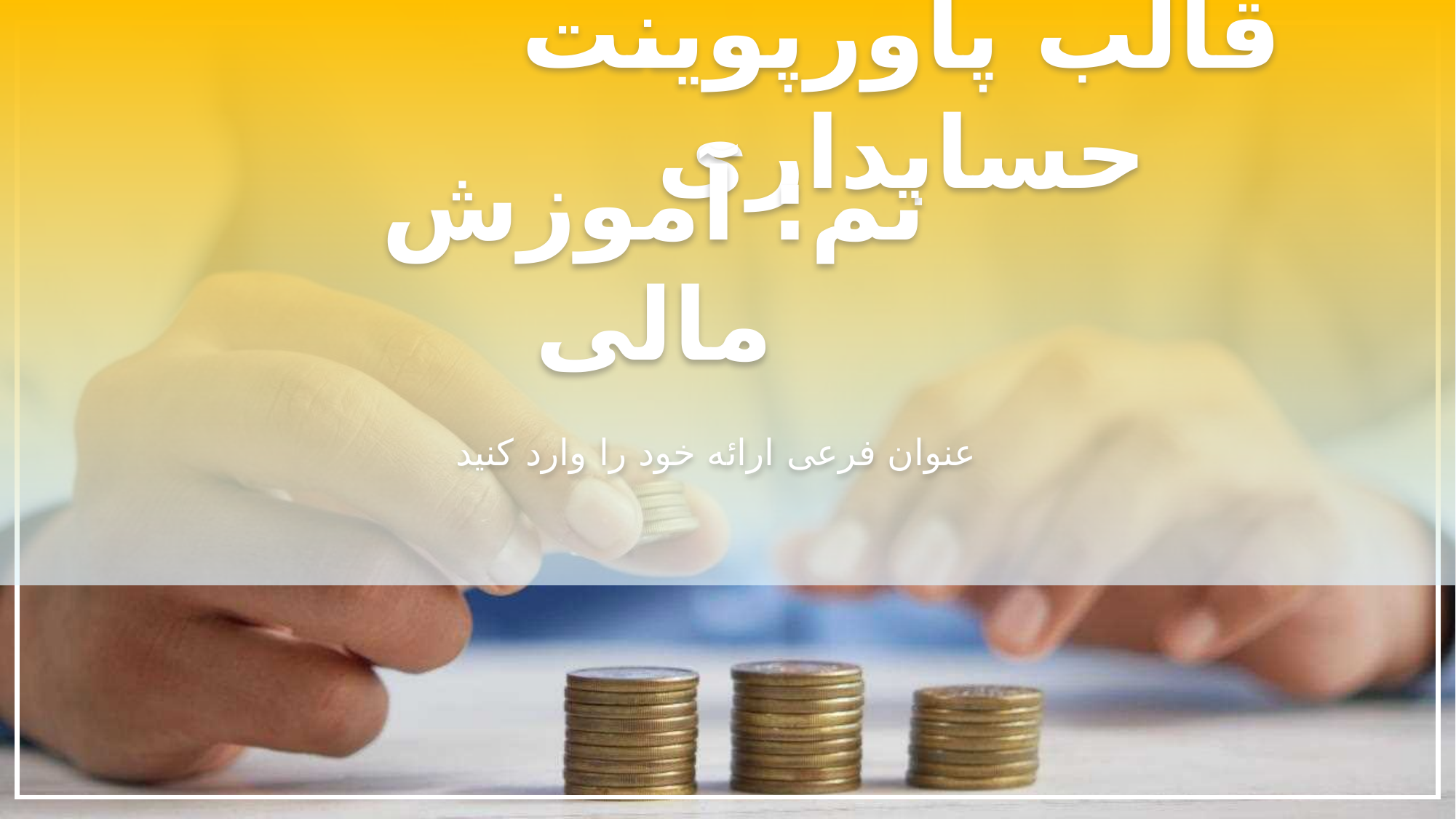

قالب پاورپوینت حسابداری

تم: آموزش مالی
عنوان فرعی ارائه خود را وارد کنید